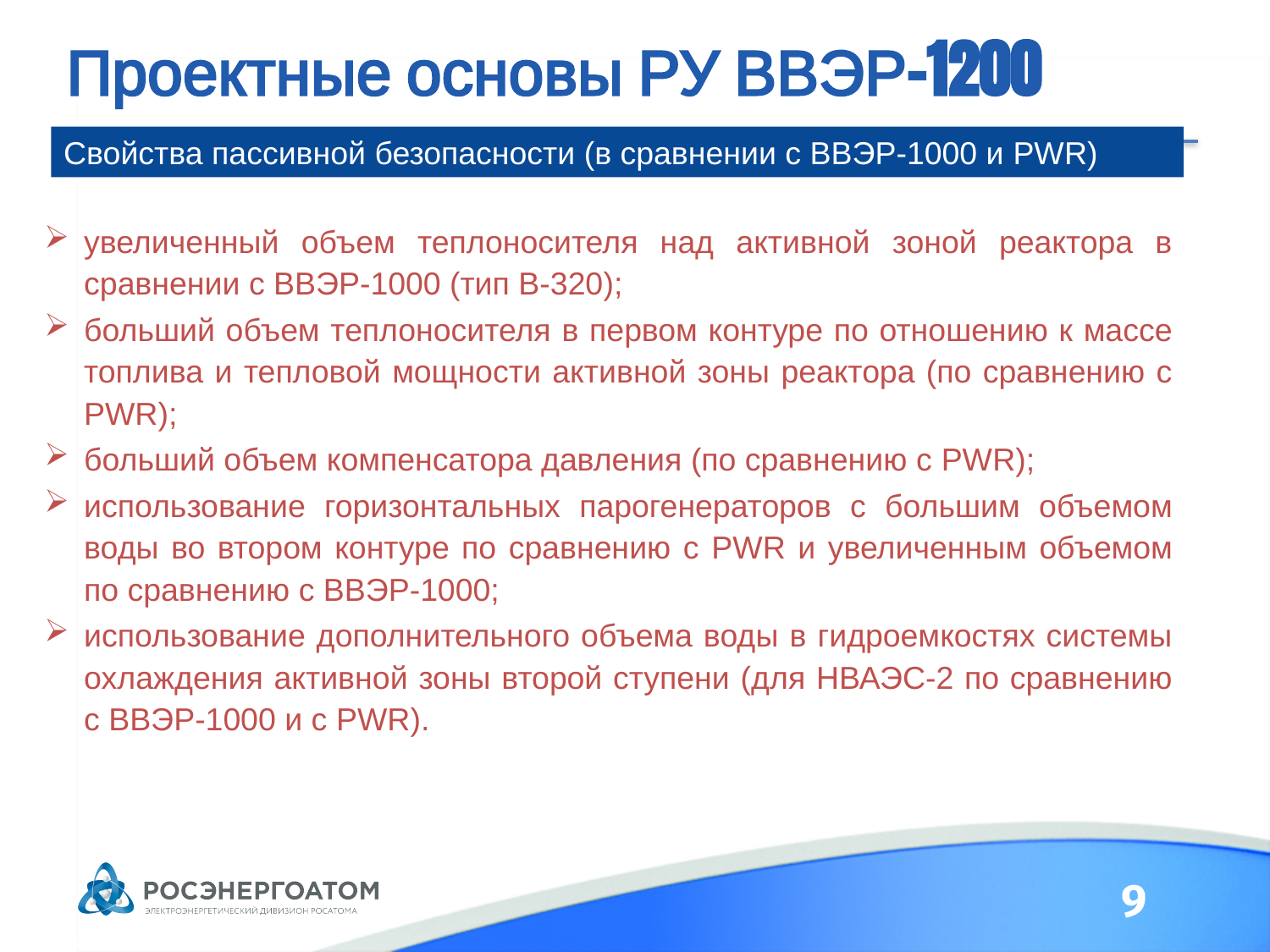

# Проектные основы РУ ВВЭР-1200
Свойства пассивной безопасности (в сравнении с ВВЭР-1000 и PWR)
увеличенный объем теплоносителя над активной зоной реактора в сравнении с ВВЭР-1000 (тип В-320);
больший объем теплоносителя в первом контуре по отношению к массе топлива и тепловой мощности активной зоны реактора (по сравнению с PWR);
больший объем компенсатора давления (по сравнению с PWR);
использование горизонтальных парогенераторов с большим объемом воды во втором контуре по сравнению с PWR и увеличенным объемом по сравнению с ВВЭР-1000;
использование дополнительного объема воды в гидроемкостях системы охлаждения активной зоны второй ступени (для НВАЭС-2 по сравнению с ВВЭР-1000 и с PWR).